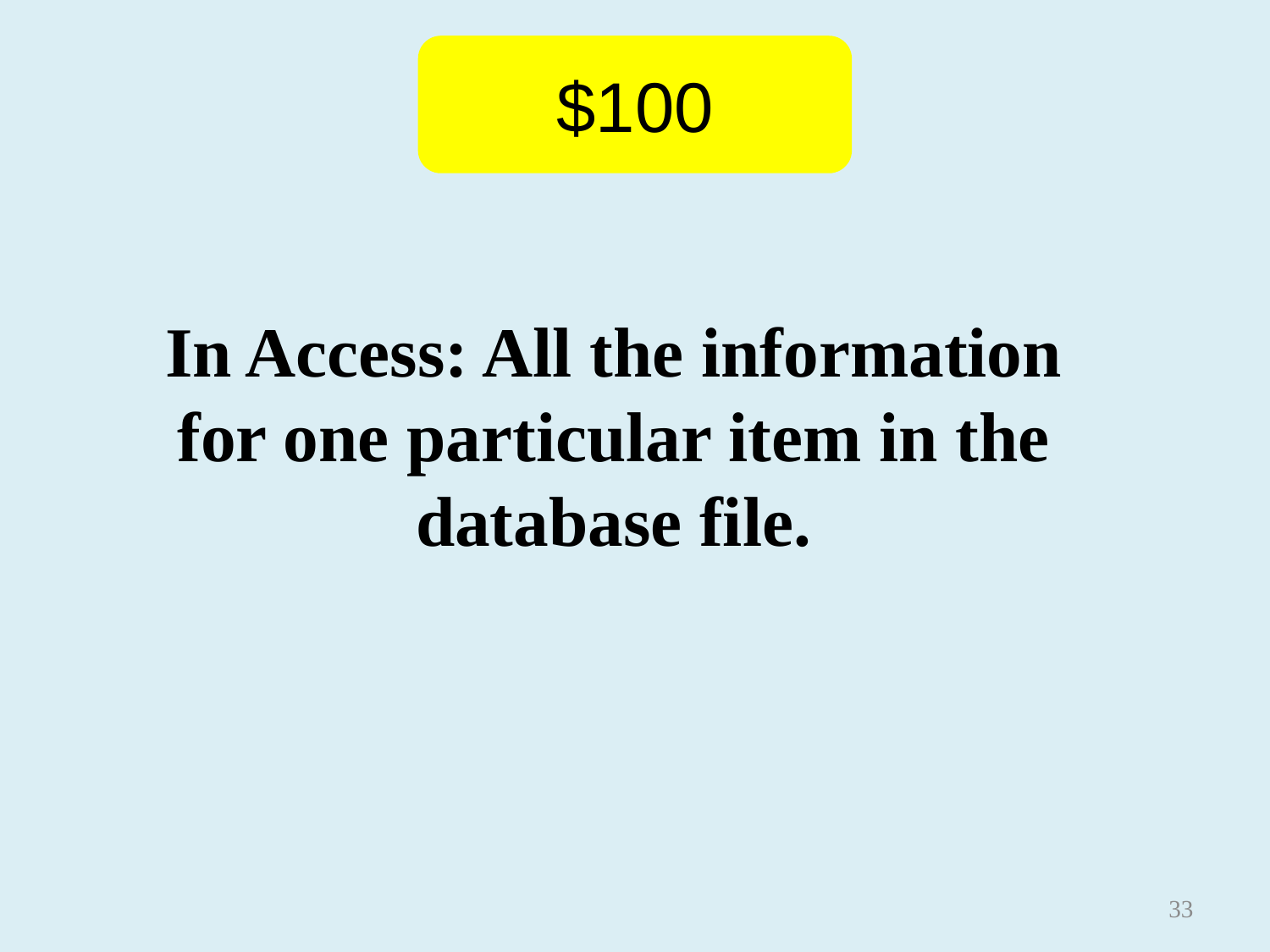

$100
In Access: All the information for one particular item in the database file.

33